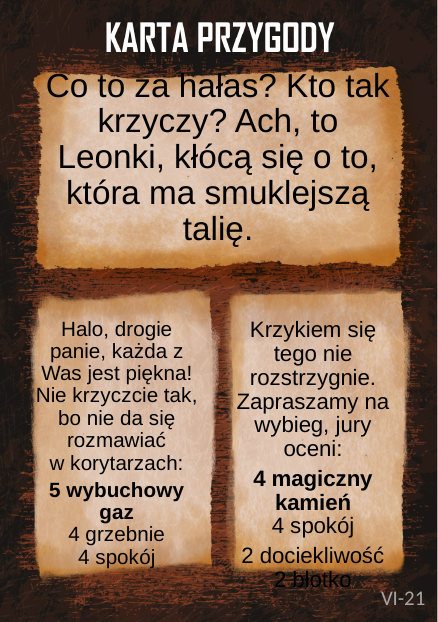

# Co to za hałas? Kto tak krzyczy? Ach, to Leonki, kłócą się o to, która ma smuklejszą talię.
Halo, drogie panie, każda z Was jest piękna! Nie krzyczcie tak, bo nie da się rozmawiać
w korytarzach:
5 wybuchowy gaz
4 grzebnie
4 spokój
Krzykiem się tego nie rozstrzygnie. Zapraszamy na wybieg, jury oceni:
4 magiczny kamień
4 spokój
2 dociekliwość
2 błotko
VI-21